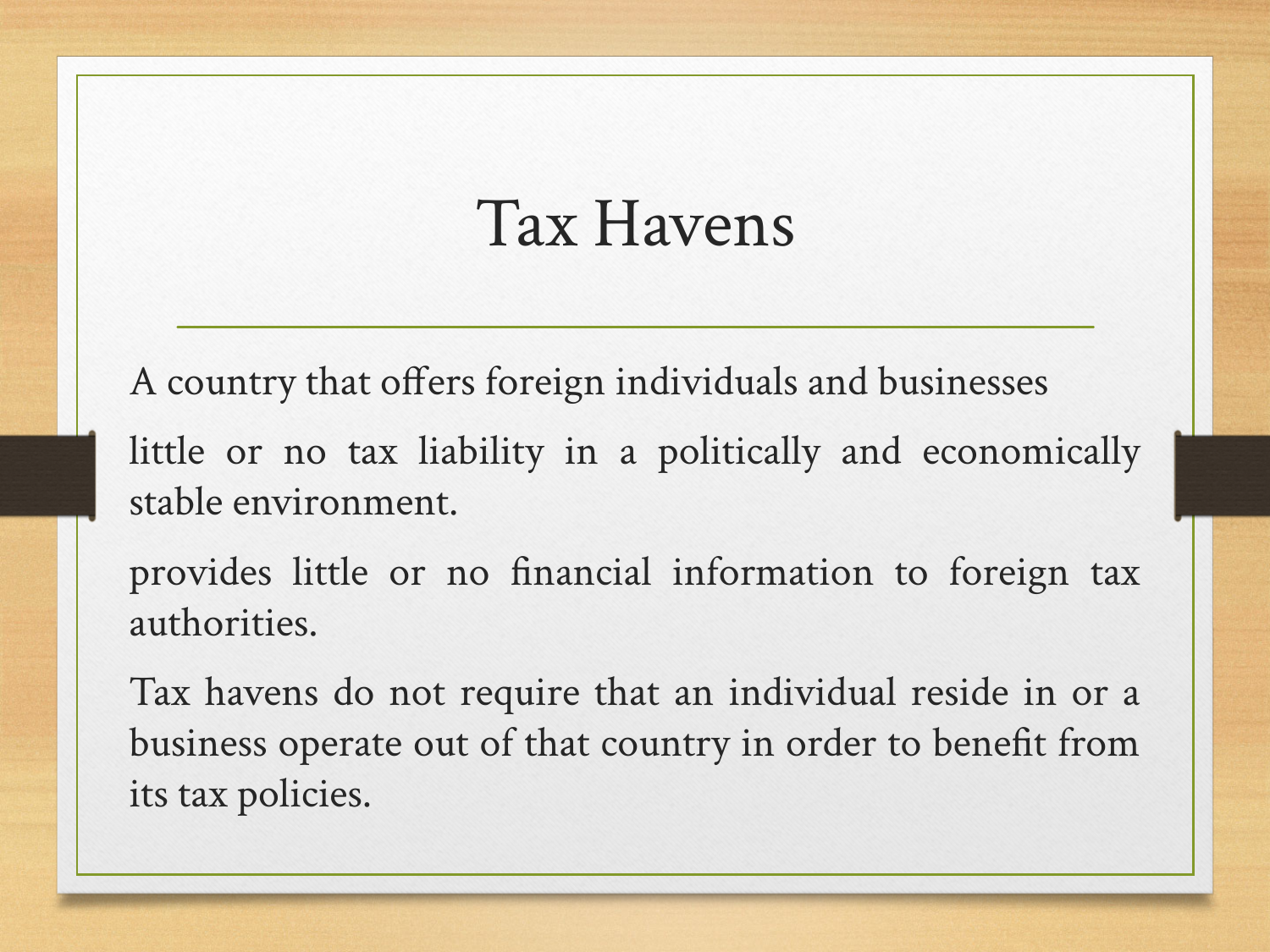

# Tax Havens
A country that offers foreign individuals and businesses
little or no tax liability in a politically and economically stable environment.
provides little or no financial information to foreign tax authorities.
Tax havens do not require that an individual reside in or a business operate out of that country in order to benefit from its tax policies.